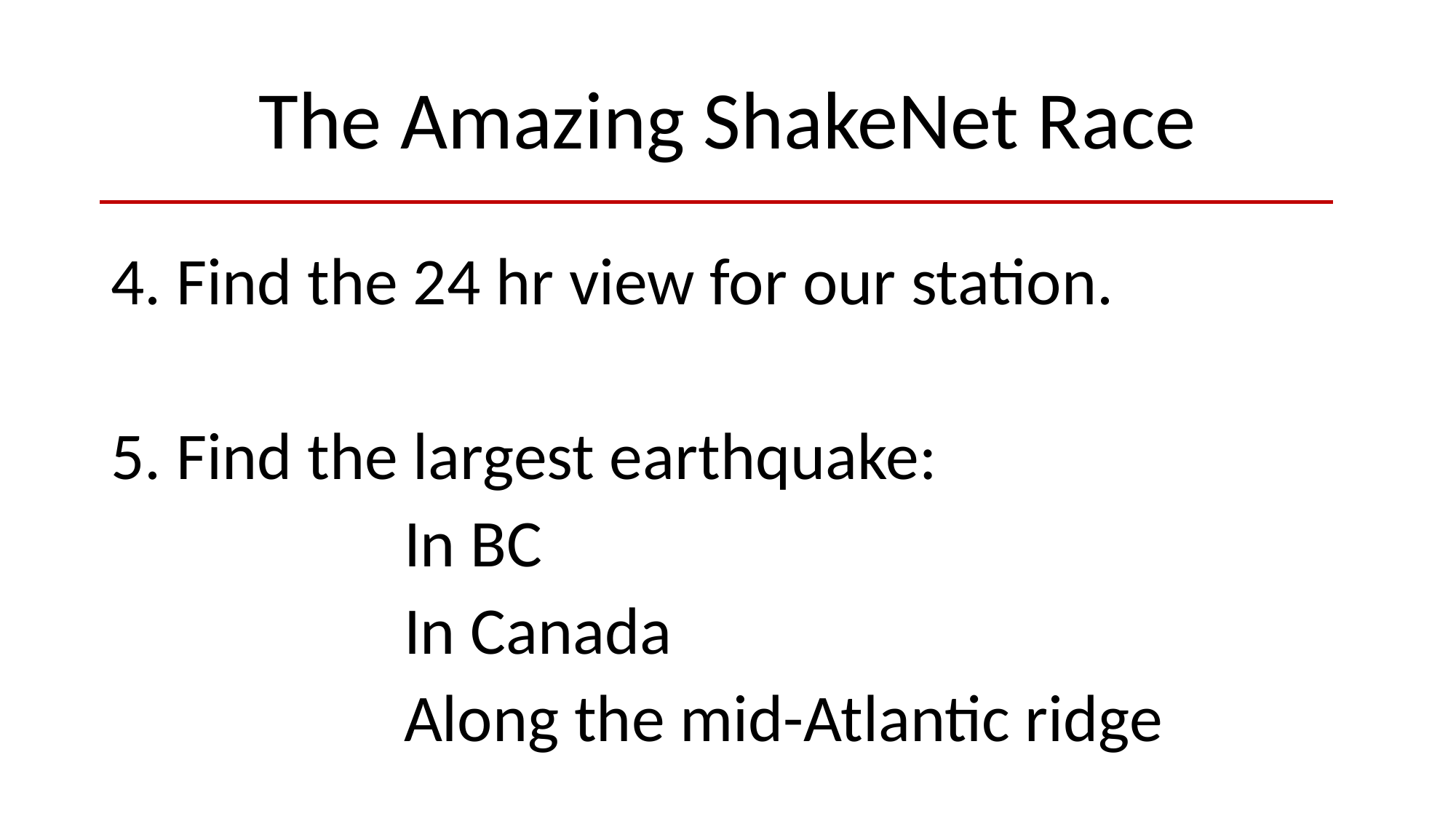

# The Amazing ShakeNet Race
4. Find the 24 hr view for our station.

5. Find the largest earthquake:
			In BC
			In Canada
			Along the mid-Atlantic ridge